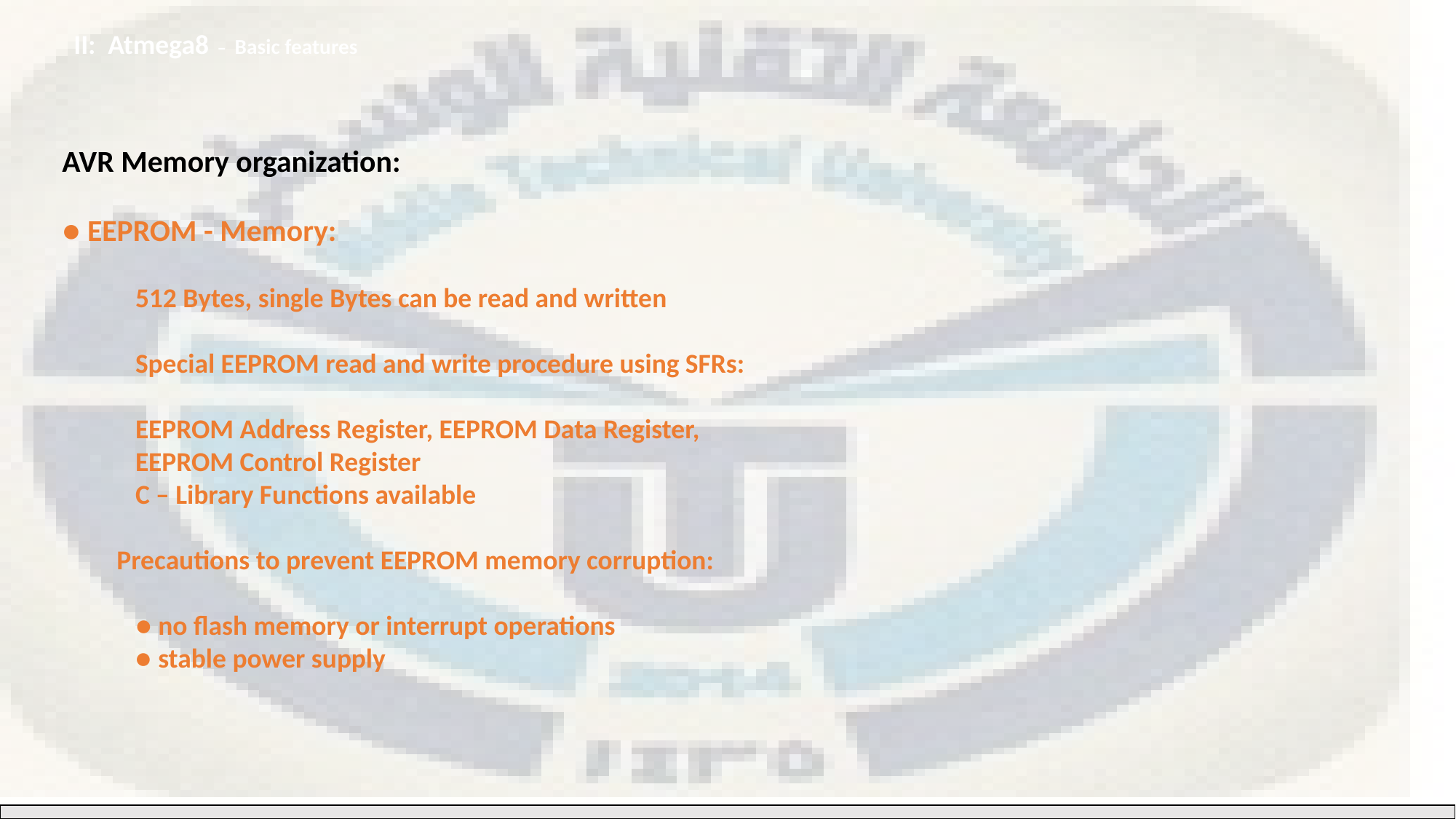

II:  Atmega8  –  Basic features
AVR Memory organization:

● EEPROM - Memory:

   512 Bytes, single Bytes can be read and written

   Special EEPROM read and write procedure using SFRs:

   EEPROM Address Register, EEPROM Data Register,
   EEPROM Control Register
   C – Library Functions available

Precautions to prevent EEPROM memory corruption:

   ● no flash memory or interrupt operations
   ● stable power supply